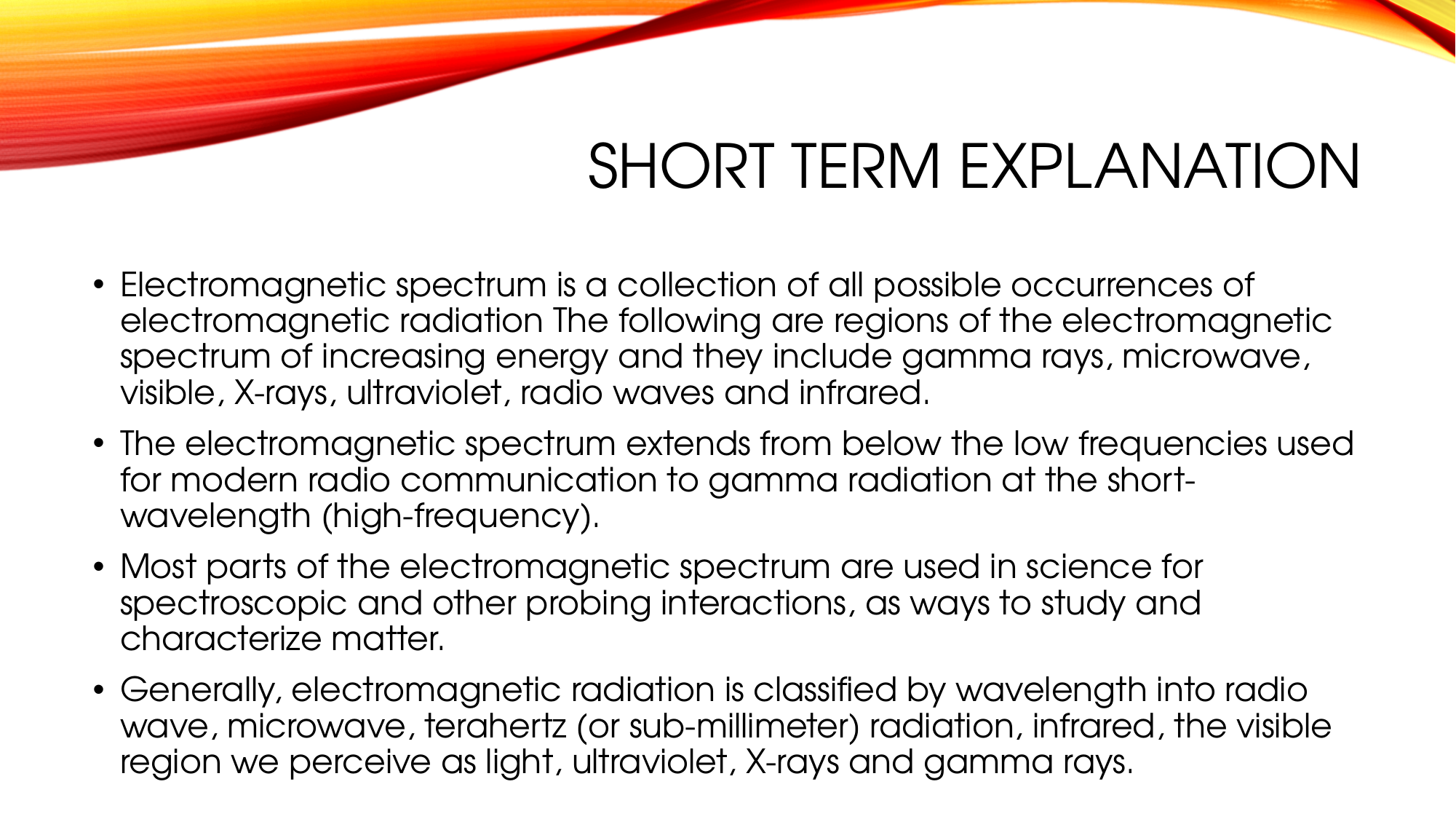

# Short Term explanation
Electromagnetic spectrum is a collection of all possible occurrences of electromagnetic radiation The following are regions of the electromagnetic spectrum of increasing energy and they include gamma rays, microwave, visible, X-rays, ultraviolet, radio waves and infrared.
The electromagnetic spectrum extends from below the low frequencies used for modern radio communication to gamma radiation at the short-wavelength (high-frequency).
Most parts of the electromagnetic spectrum are used in science for spectroscopic and other probing interactions, as ways to study and characterize matter.
Generally, electromagnetic radiation is classified by wavelength into radio wave, microwave, terahertz (or sub-millimeter) radiation, infrared, the visible region we perceive as light, ultraviolet, X-rays and gamma rays.